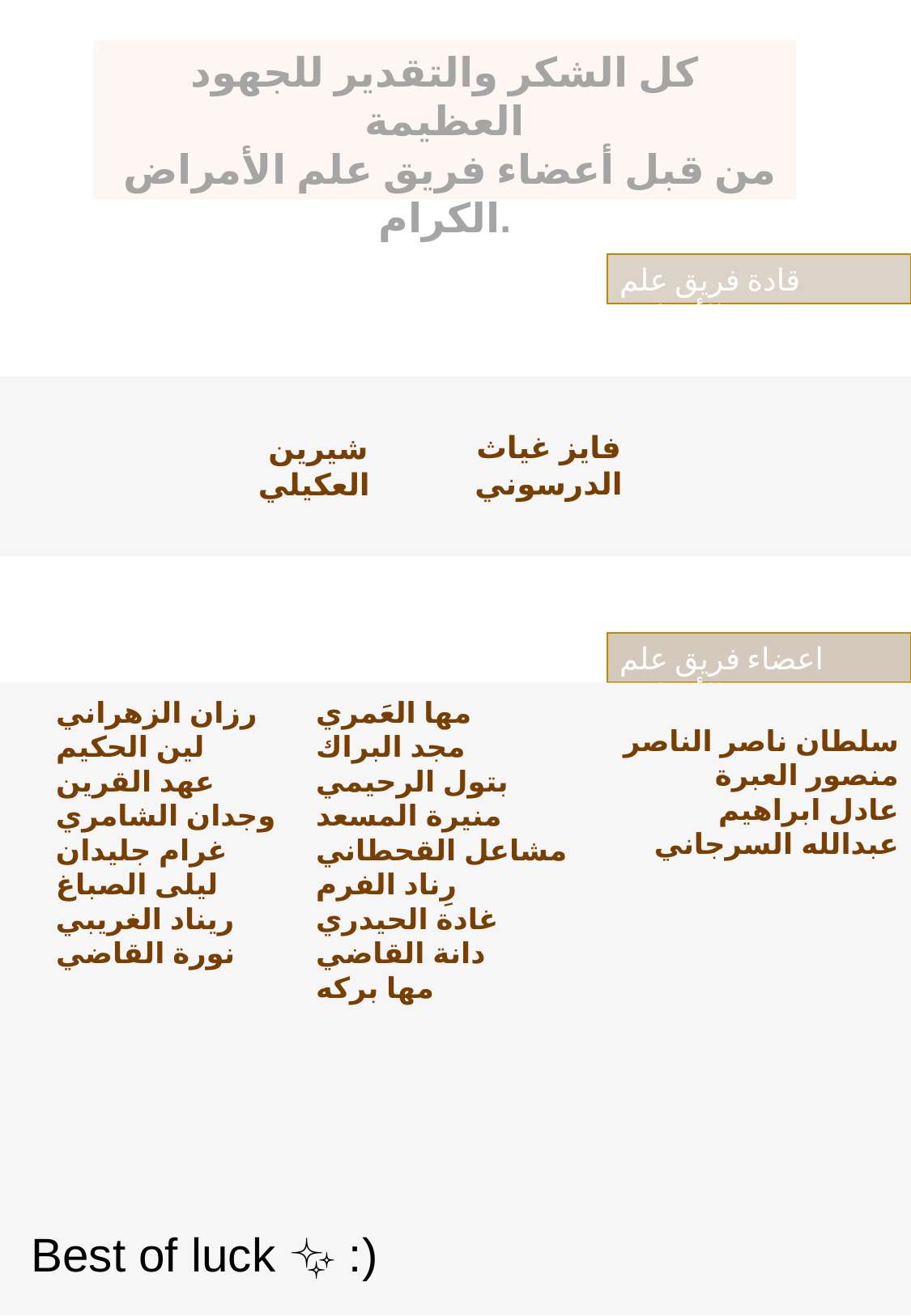

كل الشكر والتقدير للجهود العظيمة
 من قبل أعضاء فريق علم الأمراض الكرام.

قادة فريق علم الأمراض

فايز غياث الدرسوني
شيرين العكيلي

اعضاء فريق علم الأمراض
رزان الزهراني
لين الحكيم
عهد القرين
وجدان الشامري
غرام جليدان
ليلى الصباغ
ريناد الغريبي
نورة القاضي

مها العَمري
مجد البراك
بتول الرحيمي
منيرة المسعد
مشاعل القحطاني
رِناد الفرم
غادة الحيدري
دانة القاضي
مها بركه

سلطان ناصر الناصر
منصور العبرة
عادل ابراهيم
عبدالله السرجاني
Best of luck ✨ :)